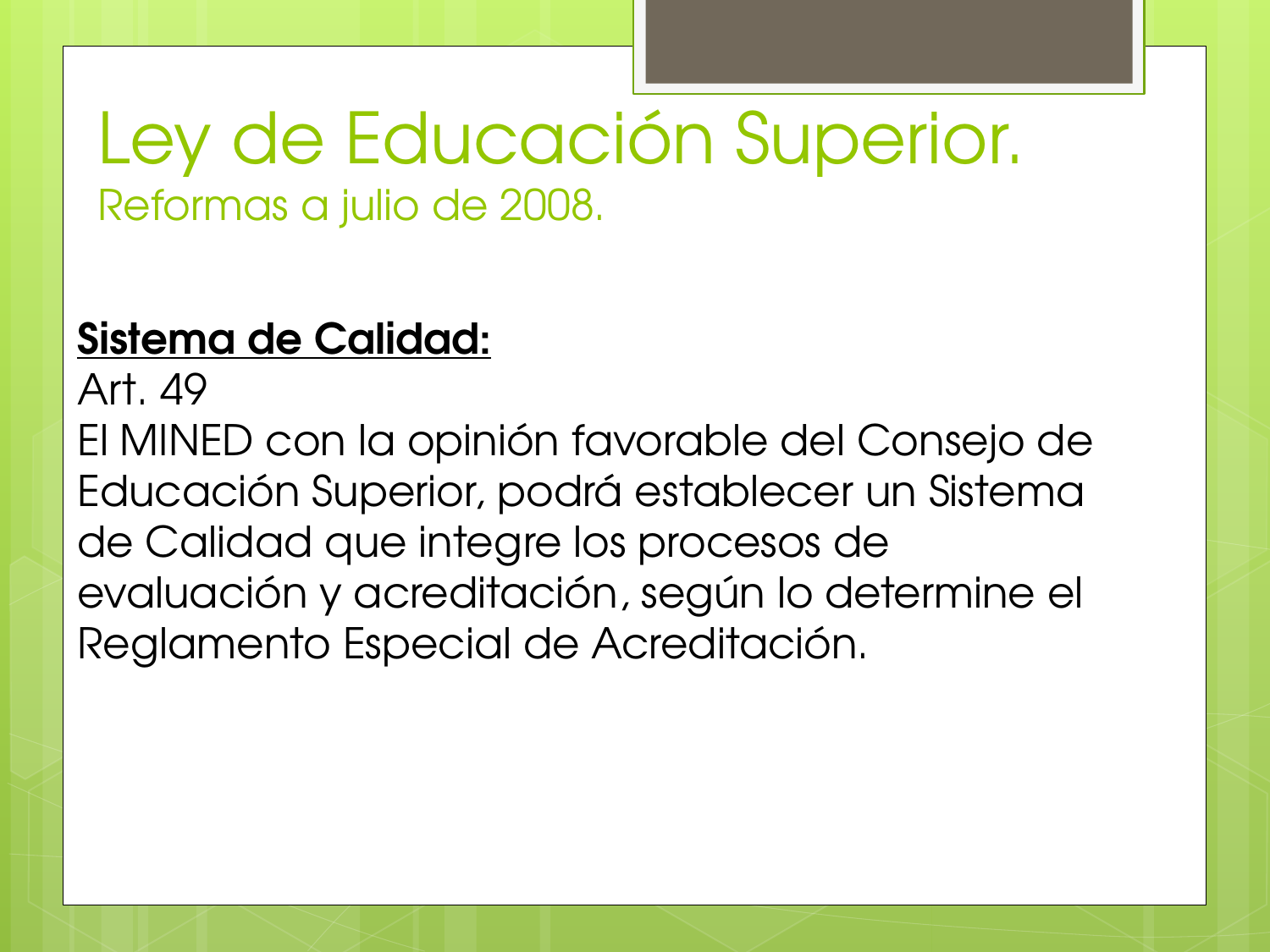

# Ley de Educación Superior. Reformas a julio de 2008.
Sistema de Calidad:
Art. 49
El MINED con la opinión favorable del Consejo de Educación Superior, podrá establecer un Sistema de Calidad que integre los procesos de evaluación y acreditación, según lo determine el Reglamento Especial de Acreditación.